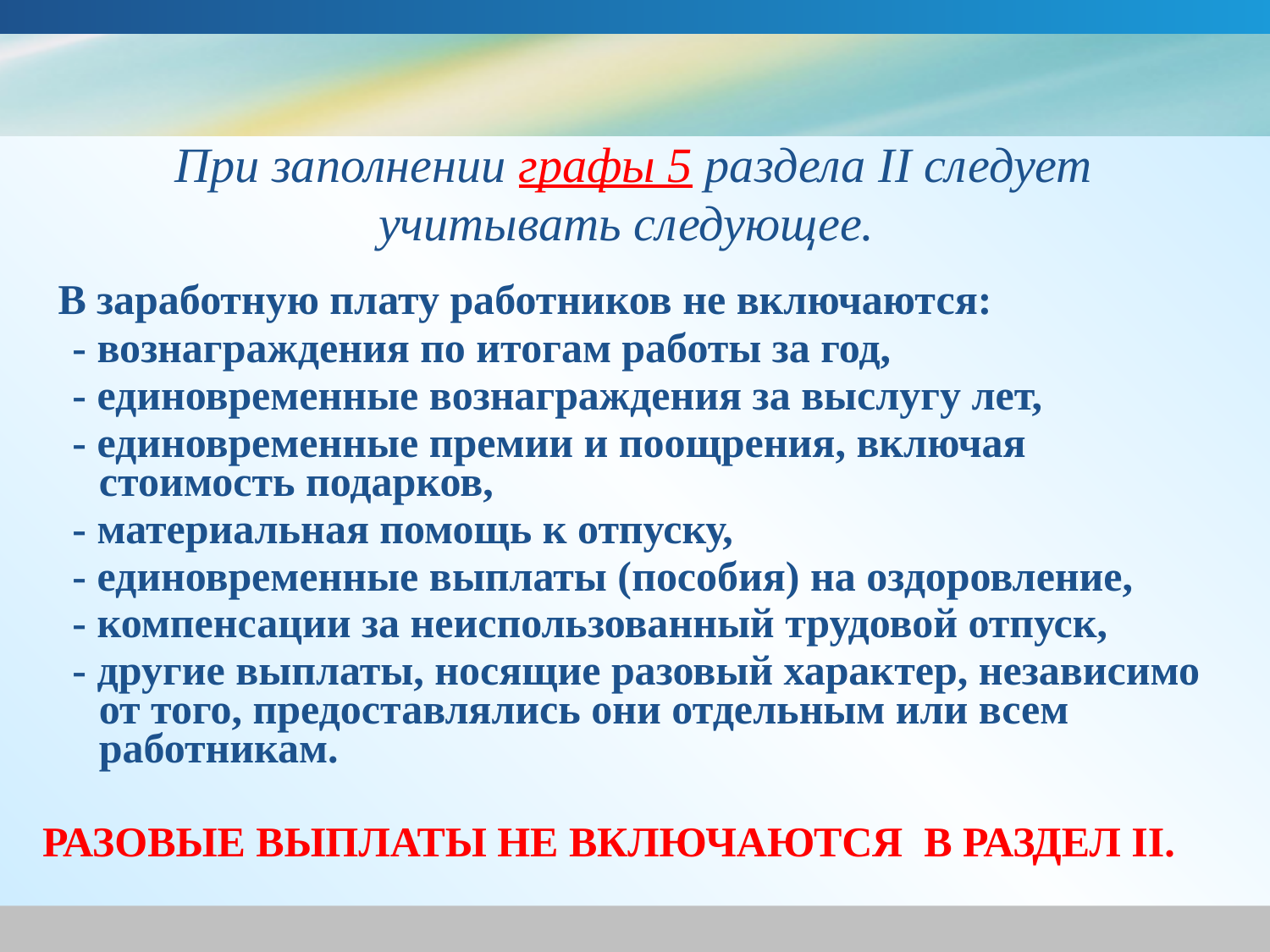

При заполнении графы 5 раздела II следует учитывать следующее.

    В заработную плату работников не включаются:
      - вознаграждения по итогам работы за год,
      - единовременные вознаграждения за выслугу лет,
      - единовременные премии и поощрения, включая
    стоимость подарков,
      - материальная помощь к отпуску,
      - единовременные выплаты (пособия) на оздоровление,
      - компенсации за неиспользованный трудовой отпуск,
      - другие выплаты, носящие разовый характер, независимо
    от того, предоставлялись они отдельным или всем
    работникам.

РАЗОВЫЕ ВЫПЛАТЫ НЕ ВКЛЮЧАЮТСЯ  В РАЗДЕЛ II.